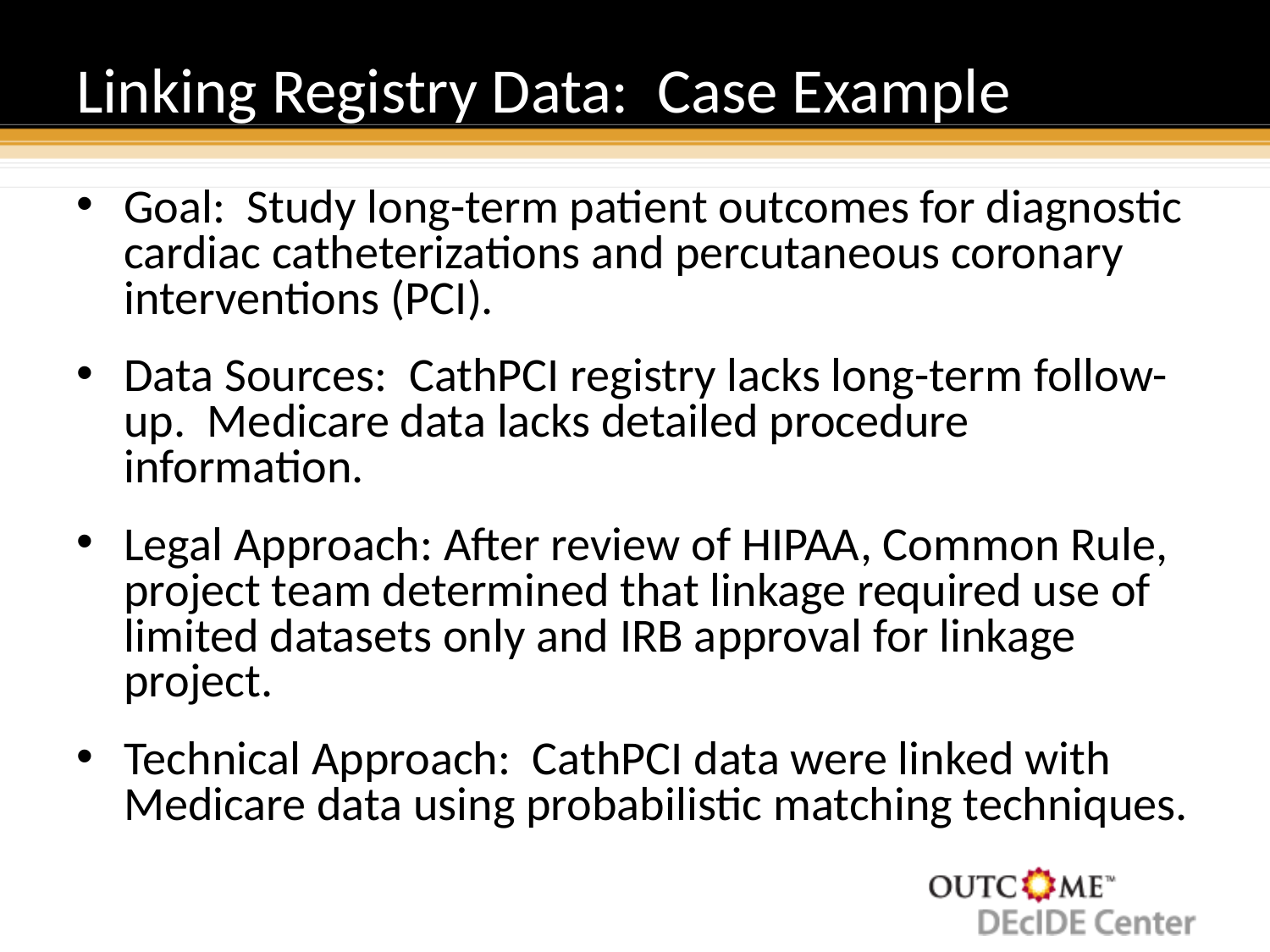

# Linking Registry Data:  Case Example
Goal:  Study long-term patient outcomes for diagnostic cardiac catheterizations and percutaneous coronary interventions (PCI).
Data Sources:  CathPCI registry lacks long-term follow-up.  Medicare data lacks detailed procedure information.
Legal Approach: After review of HIPAA, Common Rule, project team determined that linkage required use of limited datasets only and IRB approval for linkage project.
Technical Approach:  CathPCI data were linked with Medicare data using probabilistic matching techniques.